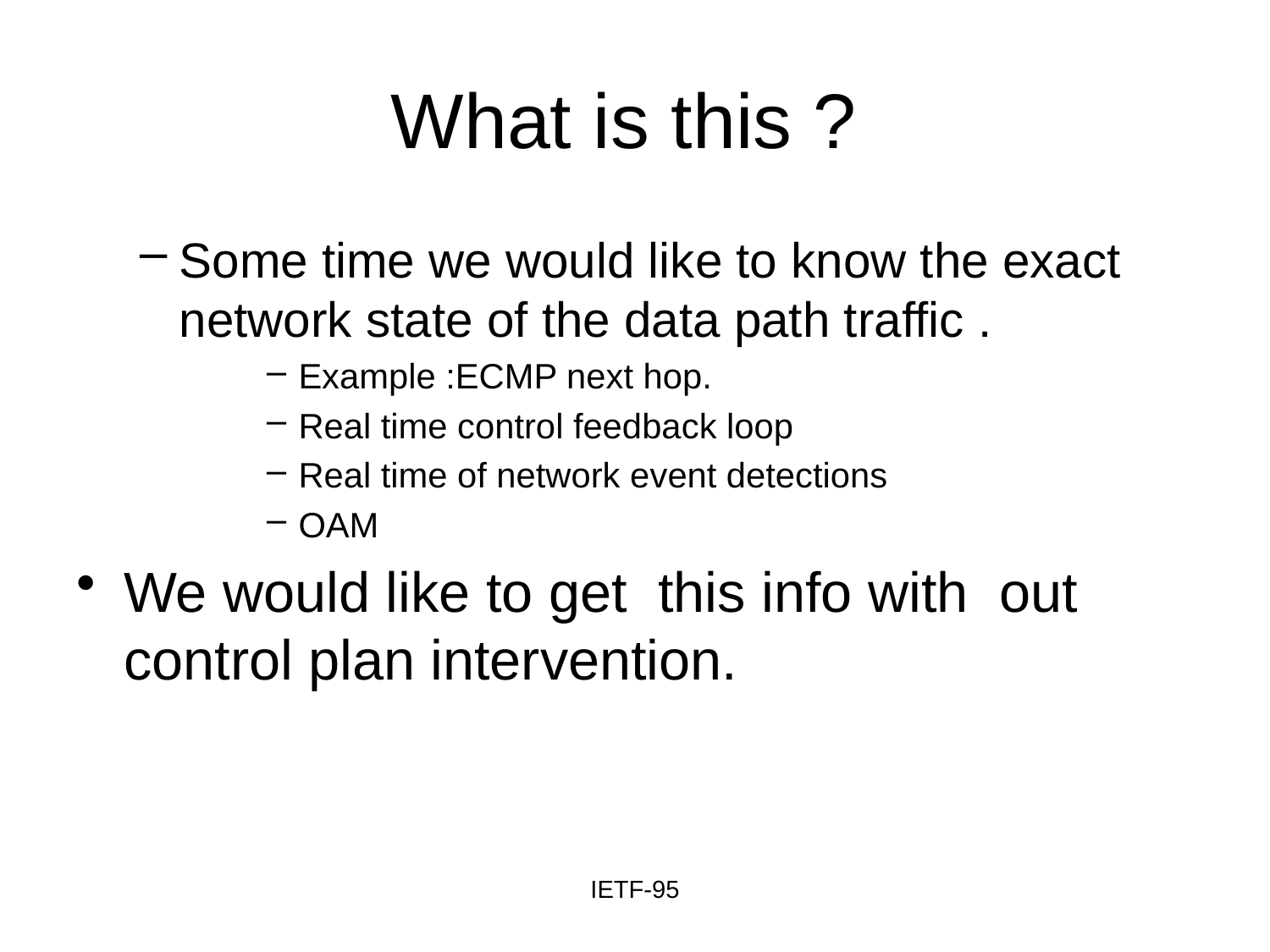

# What is this ?
Some time we would like to know the exact network state of the data path traffic .
Example :ECMP next hop.
Real time control feedback loop
Real time of network event detections
OAM
We would like to get  this info with  out control plan intervention.

IETF-95